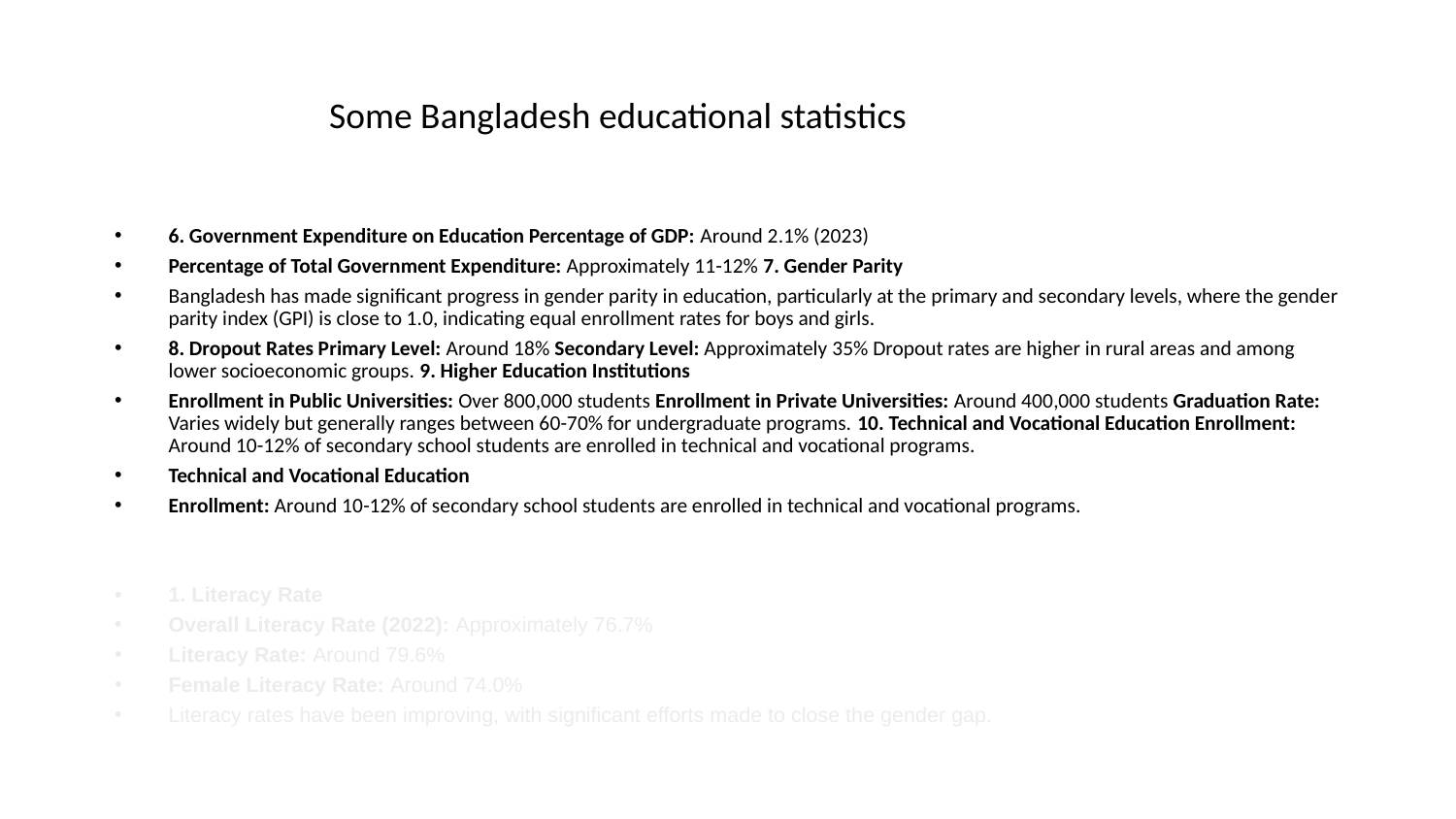

#
Some Bangladesh educational statistics
6. Government Expenditure on Education Percentage of GDP: Around 2.1% (2023)
Percentage of Total Government Expenditure: Approximately 11-12% 7. Gender Parity
Bangladesh has made significant progress in gender parity in education, particularly at the primary and secondary levels, where the gender parity index (GPI) is close to 1.0, indicating equal enrollment rates for boys and girls.
8. Dropout Rates Primary Level: Around 18% Secondary Level: Approximately 35% Dropout rates are higher in rural areas and among lower socioeconomic groups. 9. Higher Education Institutions
Enrollment in Public Universities: Over 800,000 students Enrollment in Private Universities: Around 400,000 students Graduation Rate: Varies widely but generally ranges between 60-70% for undergraduate programs. 10. Technical and Vocational Education Enrollment: Around 10-12% of secondary school students are enrolled in technical and vocational programs.
Technical and Vocational Education
Enrollment: Around 10-12% of secondary school students are enrolled in technical and vocational programs.

1. Literacy Rate
Overall Literacy Rate (2022): Approximately 76.7%
Literacy Rate: Around 79.6%
Female Literacy Rate: Around 74.0%
Literacy rates have been improving, with significant efforts made to close the gender gap.